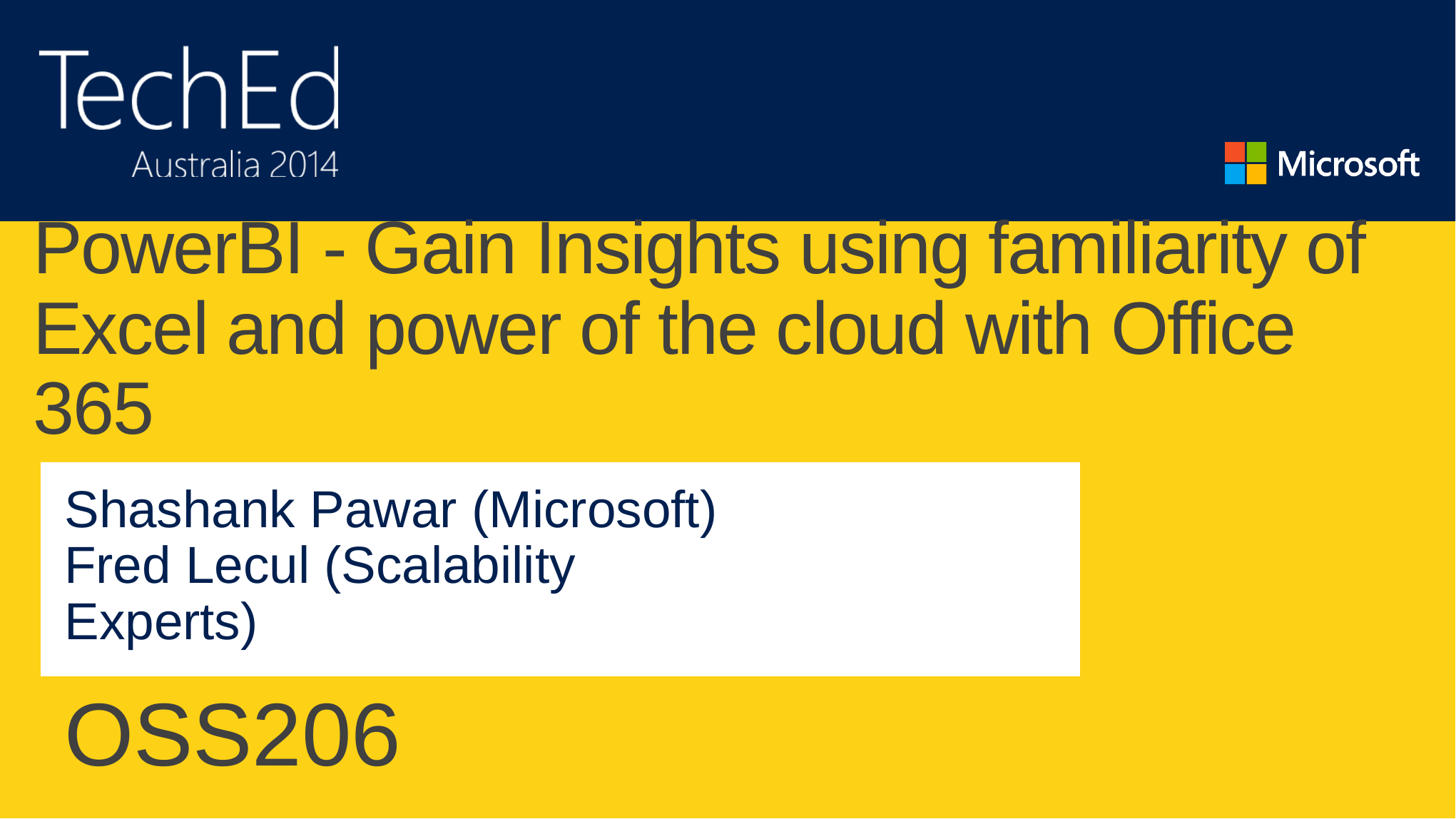

# PowerBI - Gain Insights using familiarity of Excel and power of the cloud with Office 365
Shashank Pawar (Microsoft)
Fred Lecul (Scalability Experts)
OSS206